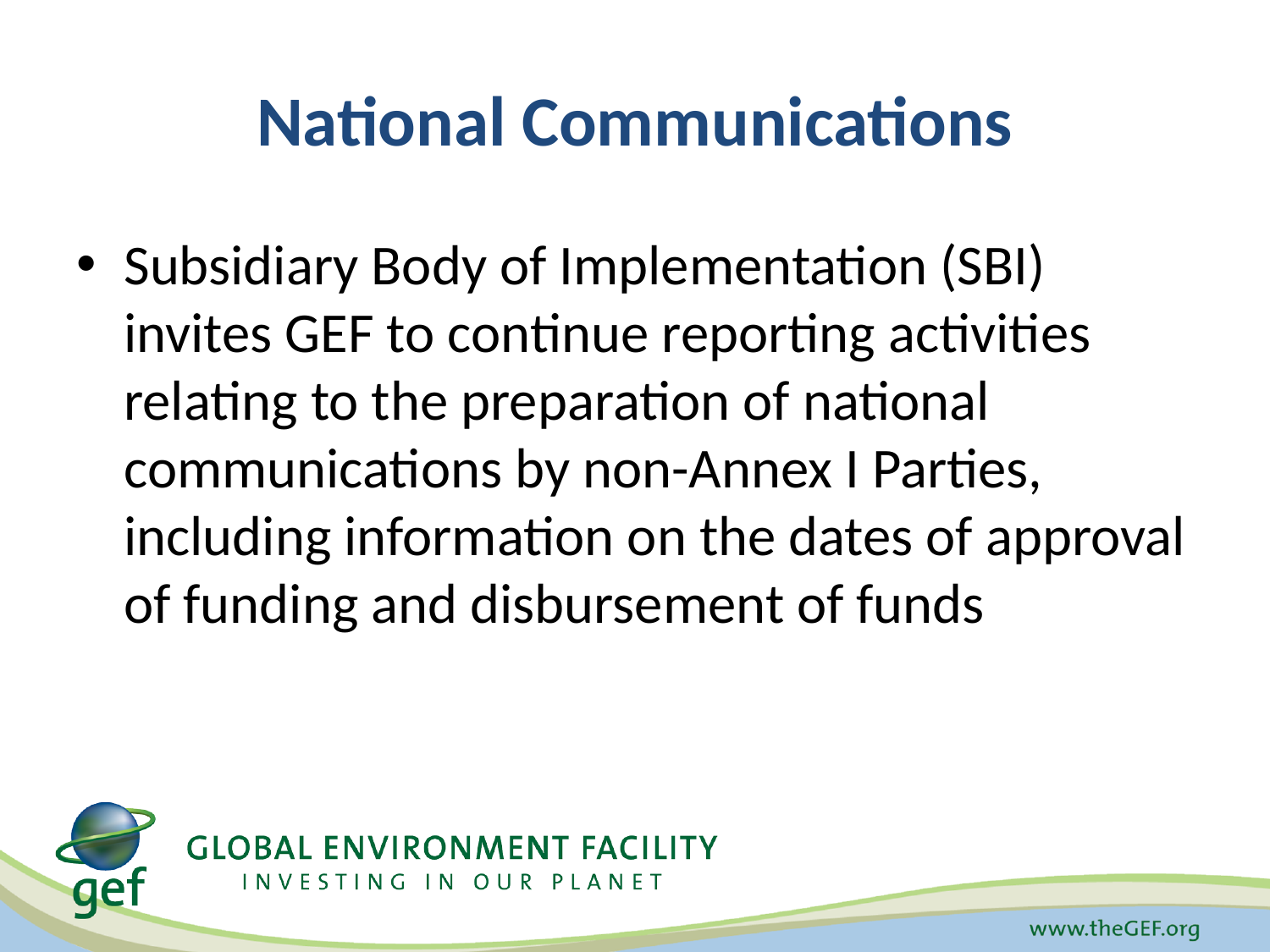

# National Communications
Subsidiary Body of Implementation (SBI) invites GEF to continue reporting activities relating to the preparation of national communications by non-Annex I Parties, including information on the dates of approval of funding and disbursement of funds